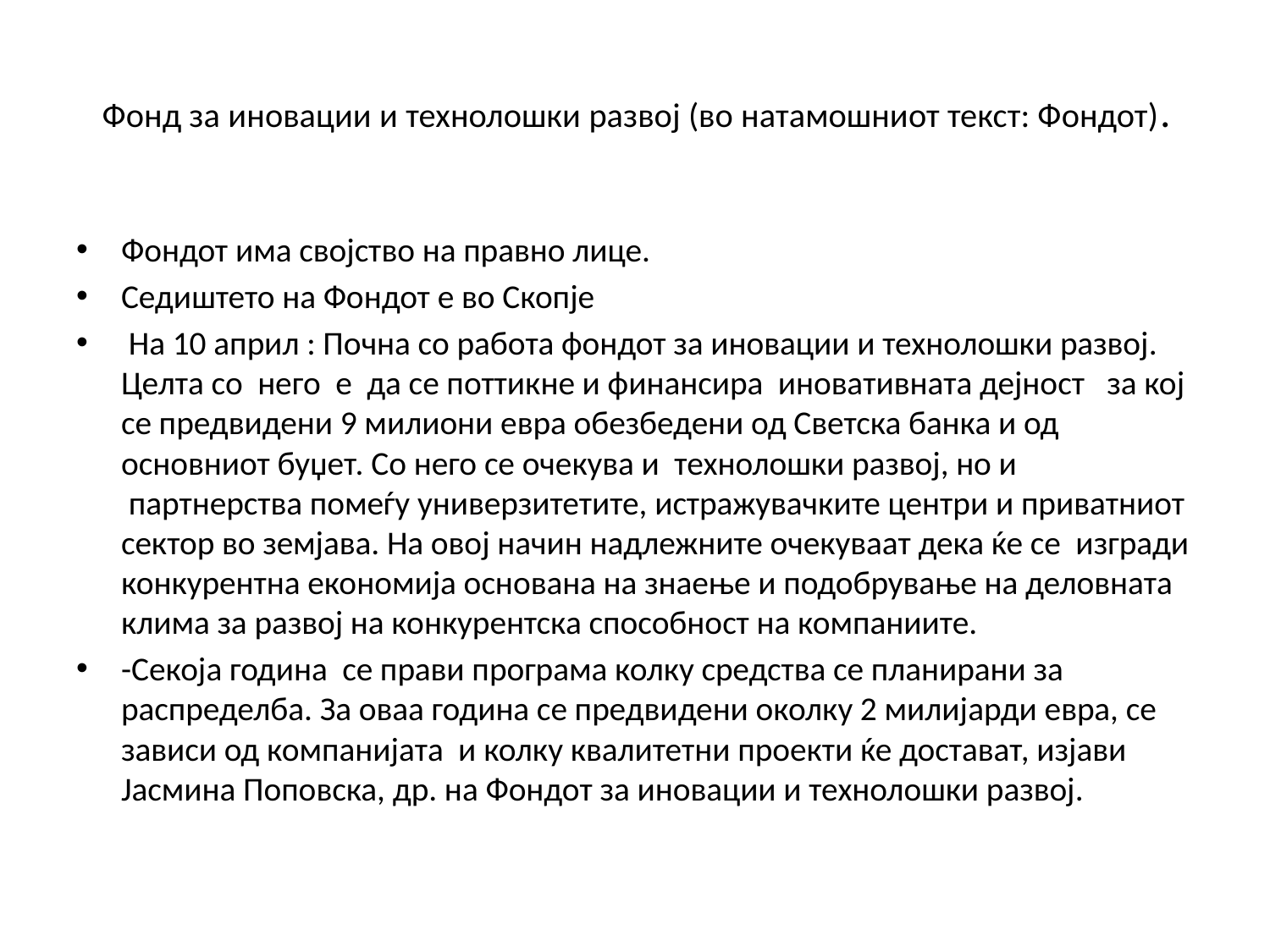

# Фонд за иновации и технолoшки развој (во натамошниот текст: Фондот).
Фондот има својство на правно лице.
Седиштето на Фондот е во Скопје
 На 10 април : Почна со работа фондот за иновации и технолошки развој. Целта со  него  е  да се поттикне и финансира  иновативната дејност   за кој се предвидени 9 милиони евра обезбедени од Светска банка и од основниот буџет. Со него се очекува и  технолошки развој, но и  партнерства помеѓу универзитетите, истражувачките центри и приватниот сектор во земјава. На овој начин надлежните очекуваат дека ќе се  изгради конкурентна економија основана на знаење и подобрување на деловната клима за развој на конкурентска способност на компаниите.
-Секоја година  се прави програма колку средства се планирани за распределба. За оваа година се предвидени околку 2 милијарди евра, се зависи од компанијата  и колку квалитетни проекти ќе достават, изјави Јасмина Поповска, др. на Фондот за иновации и технолошки развој.